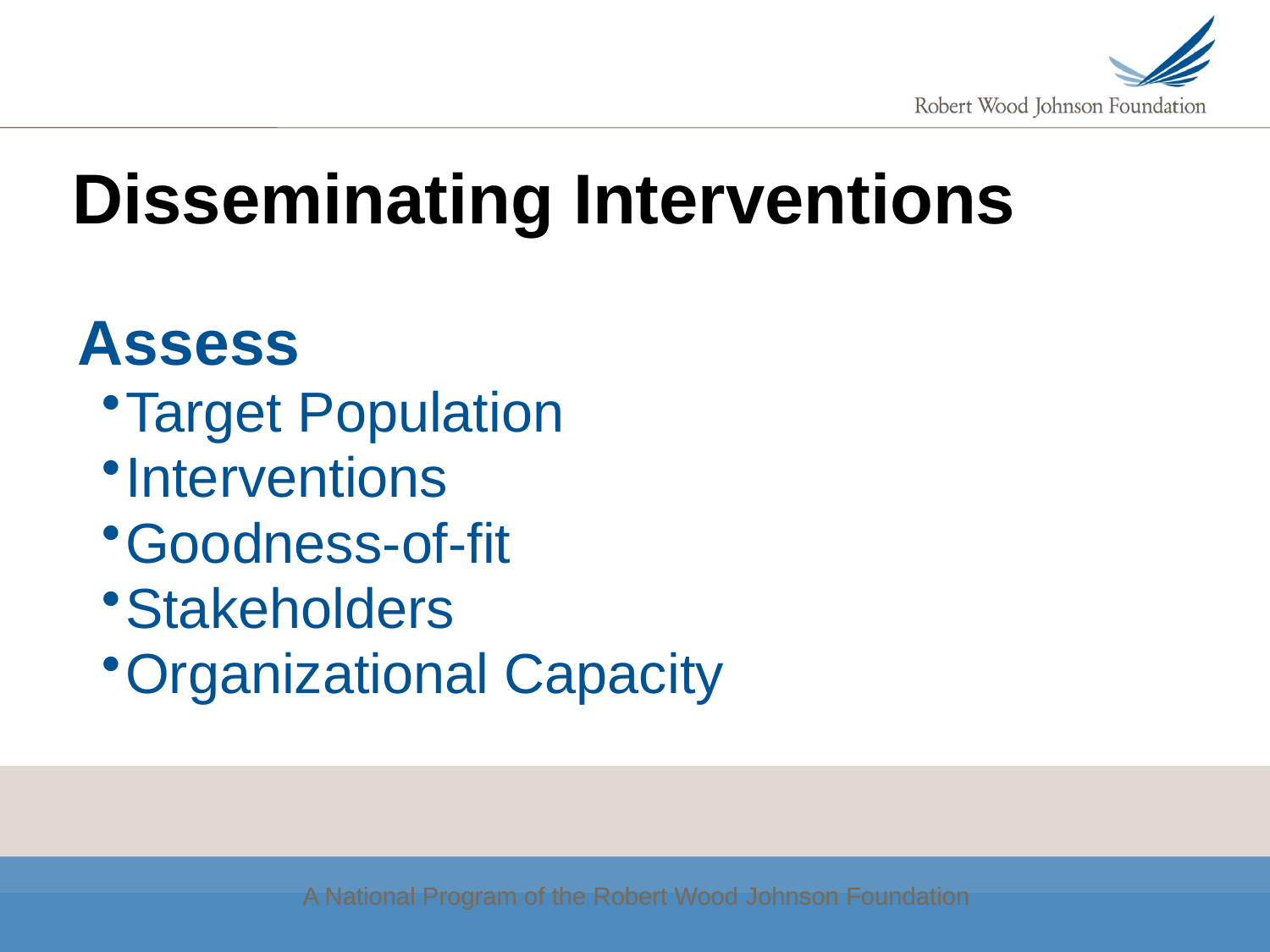

# Disseminating Interventions

Assess
Target Population
Interventions
Goodness-of-fit
Stakeholders
Organizational Capacity

A National Program of the Robert Wood Johnson Foundation